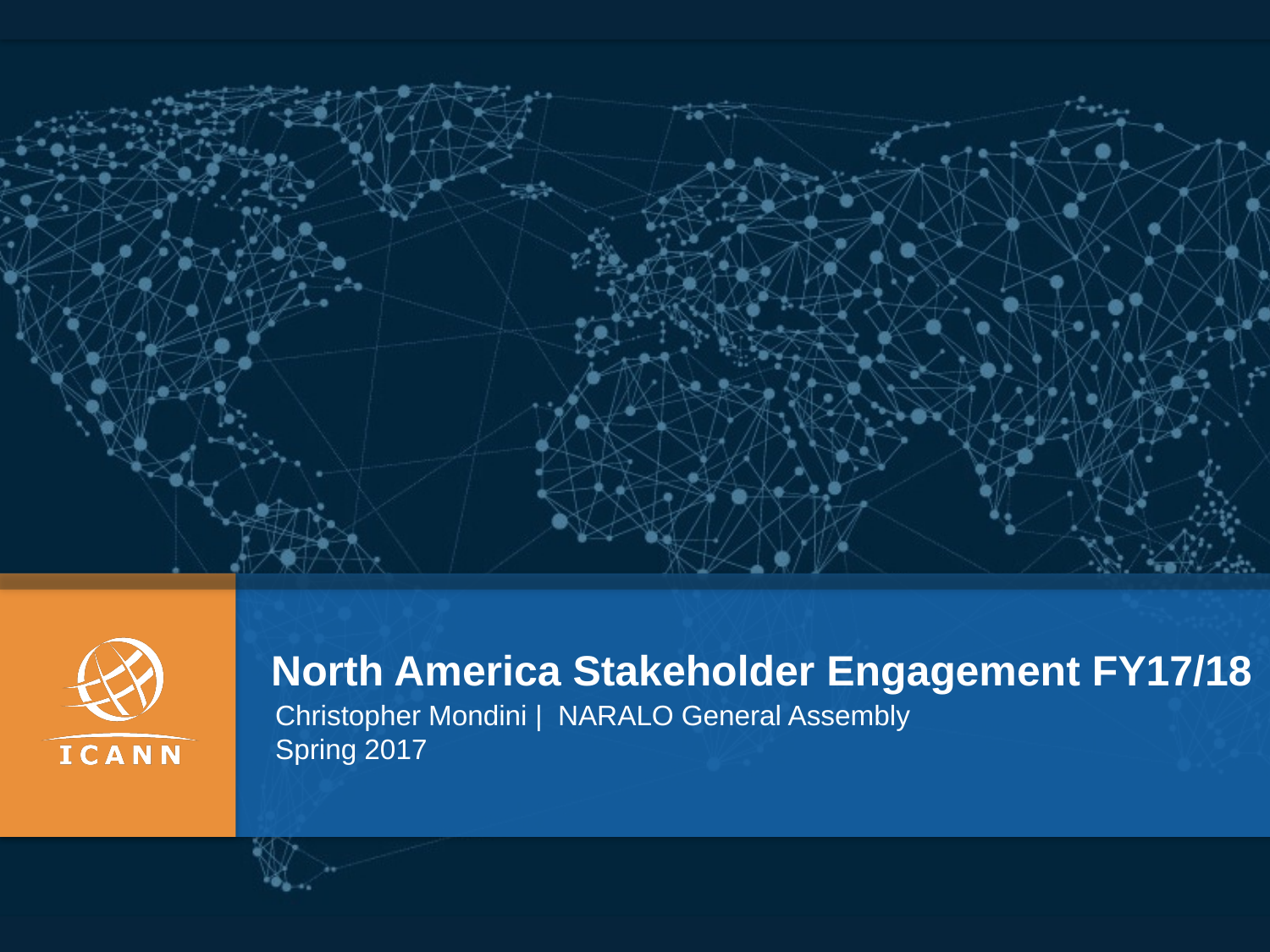

North America Stakeholder Engagement FY17/18
Christopher Mondini |  NARALO General Assembly
Spring 2017